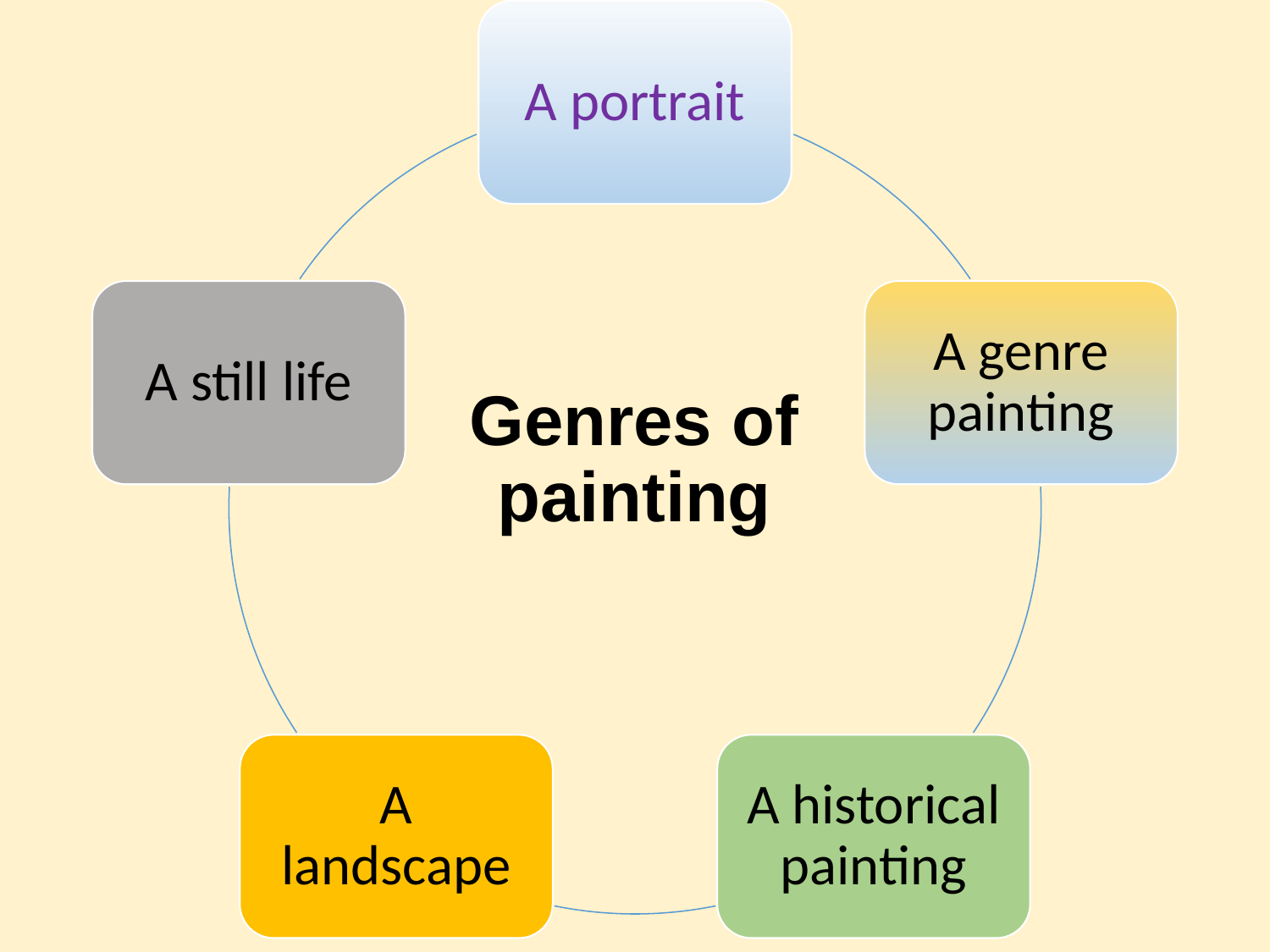

A portrait

A still life
A genre painting

A landscape
A historical painting
# Genres of painting